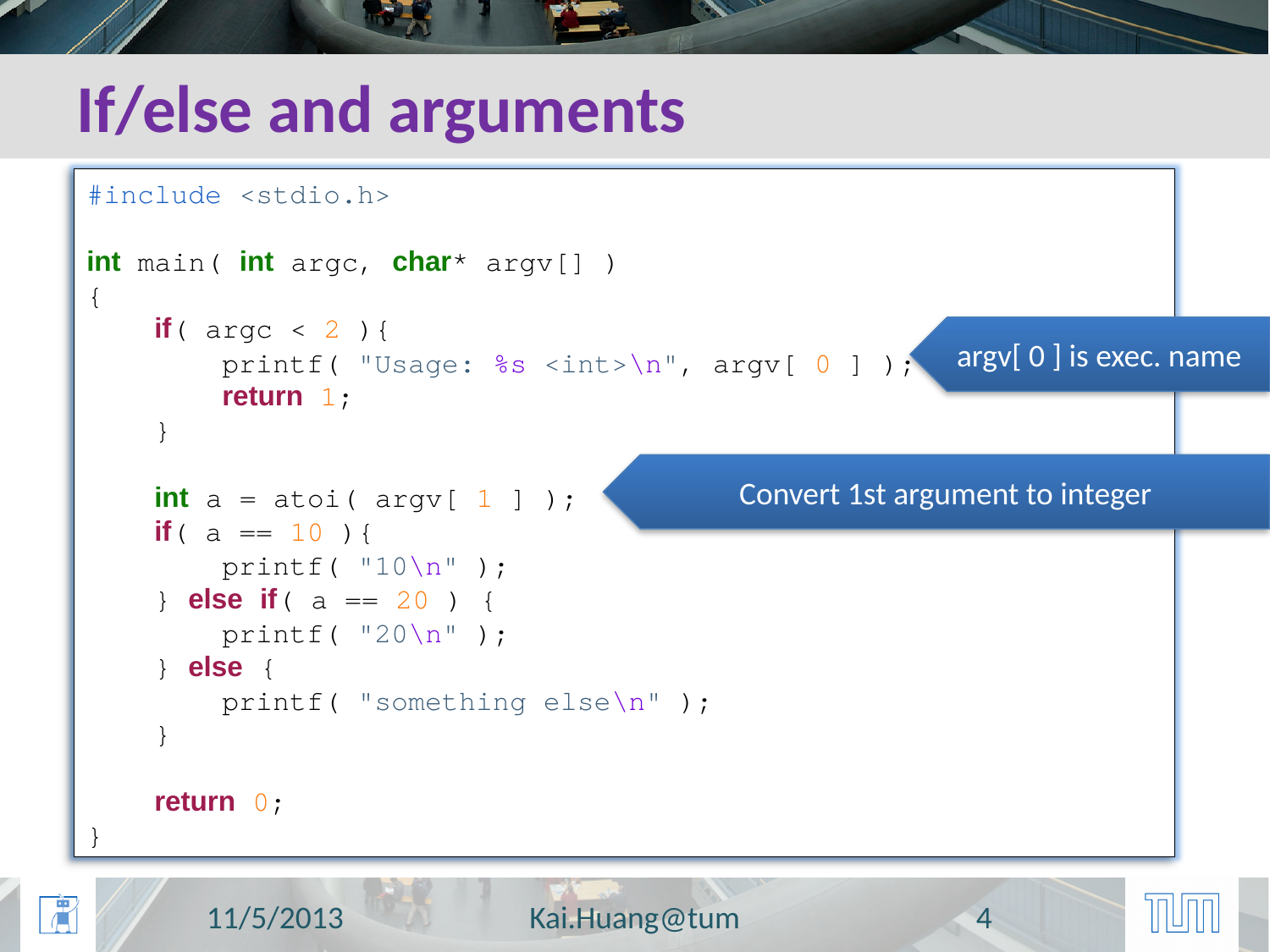

# If/else and arguments
#include <stdio.h>

int main( int argc, char* argv[] )
{
    if( argc < 2 ){
        printf( "Usage: %s <int>\n", argv[ 0 ] );
        return 1;
    }

    int a = atoi( argv[ 1 ] );
    if( a == 10 ){
        printf( "10\n" );
    } else if( a == 20 ) {
        printf( "20\n" );
    } else {
        printf( "something else\n" );
    }

    return 0;
}
argv[ 0 ] is exec. name
Convert 1st argument to integer
11/5/2013
Kai.Huang@tum
4